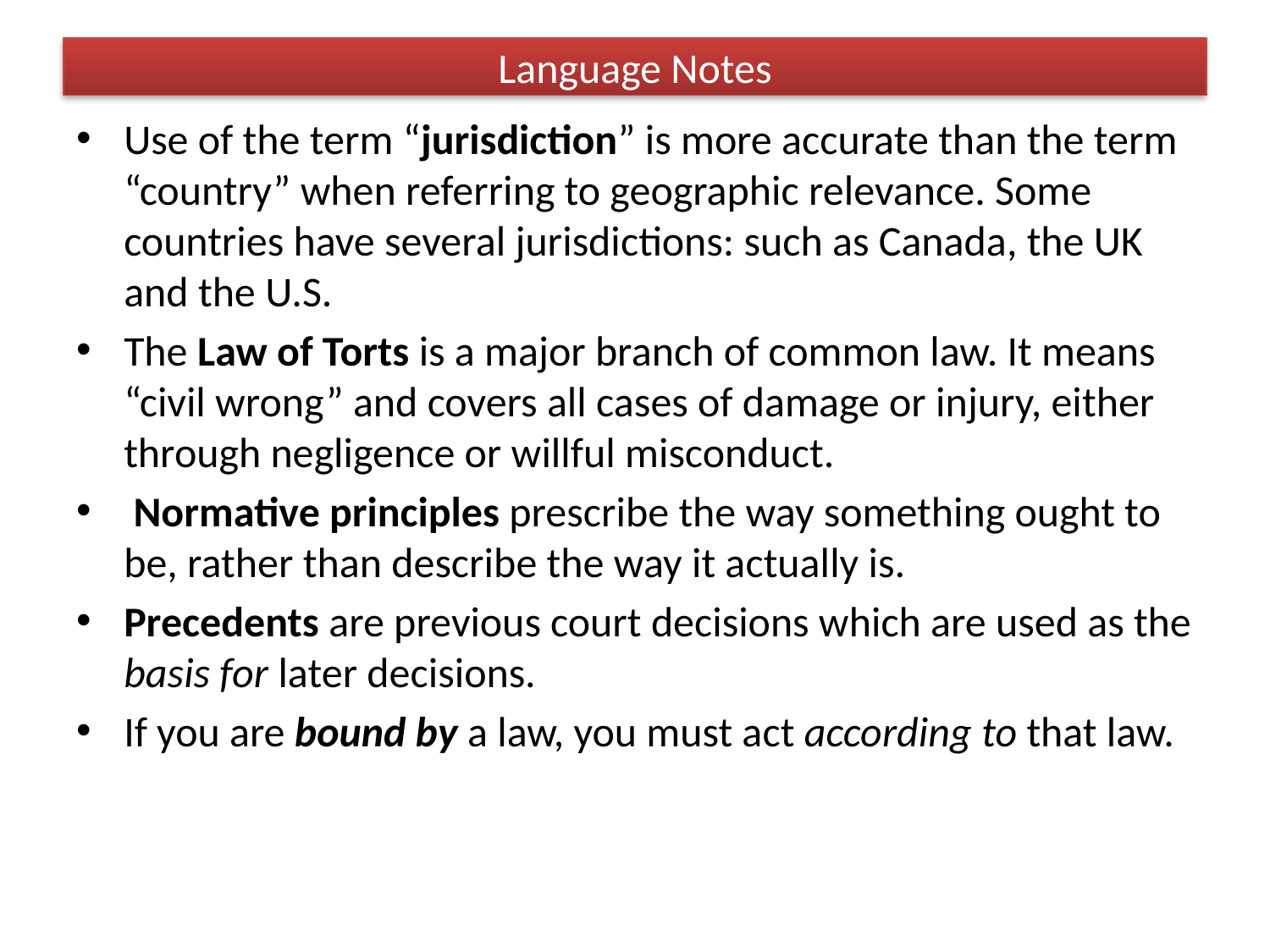

# Language Notes
Use of the term “jurisdiction” is more accurate than the term “country” when referring to geographic relevance. Some countries have several jurisdictions: such as Canada, the UK and the U.S.
The Law of Torts is a major branch of common law. It means “civil wrong” and covers all cases of damage or injury, either through negligence or willful misconduct.
 Normative principles prescribe the way something ought to be, rather than describe the way it actually is.
Precedents are previous court decisions which are used as the basis for later decisions.
If you are bound by a law, you must act according to that law.